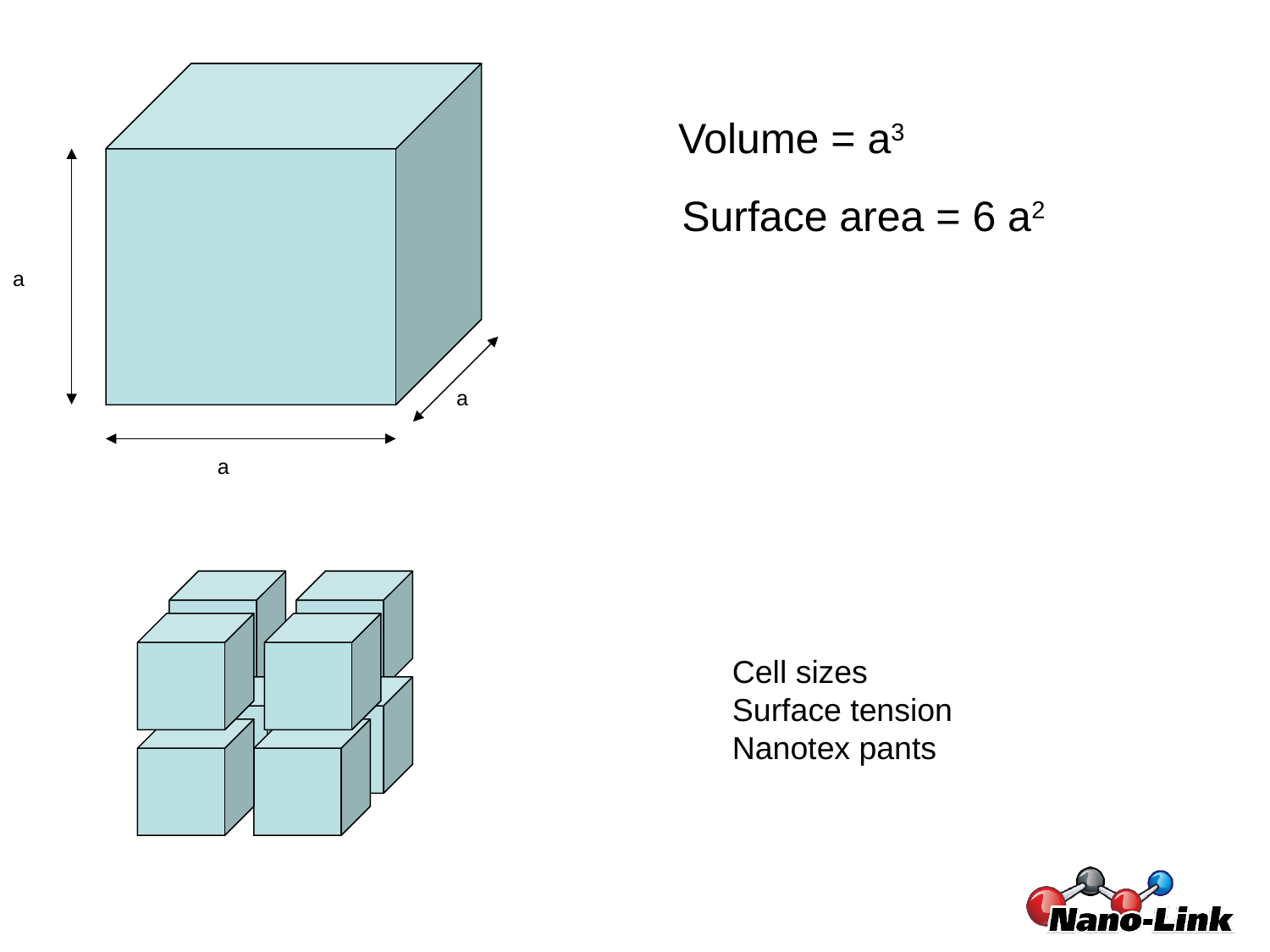

Volume = a3

Surface area = 6 a2

a
a
a

Cell sizes
Surface tension
Nanotex pants